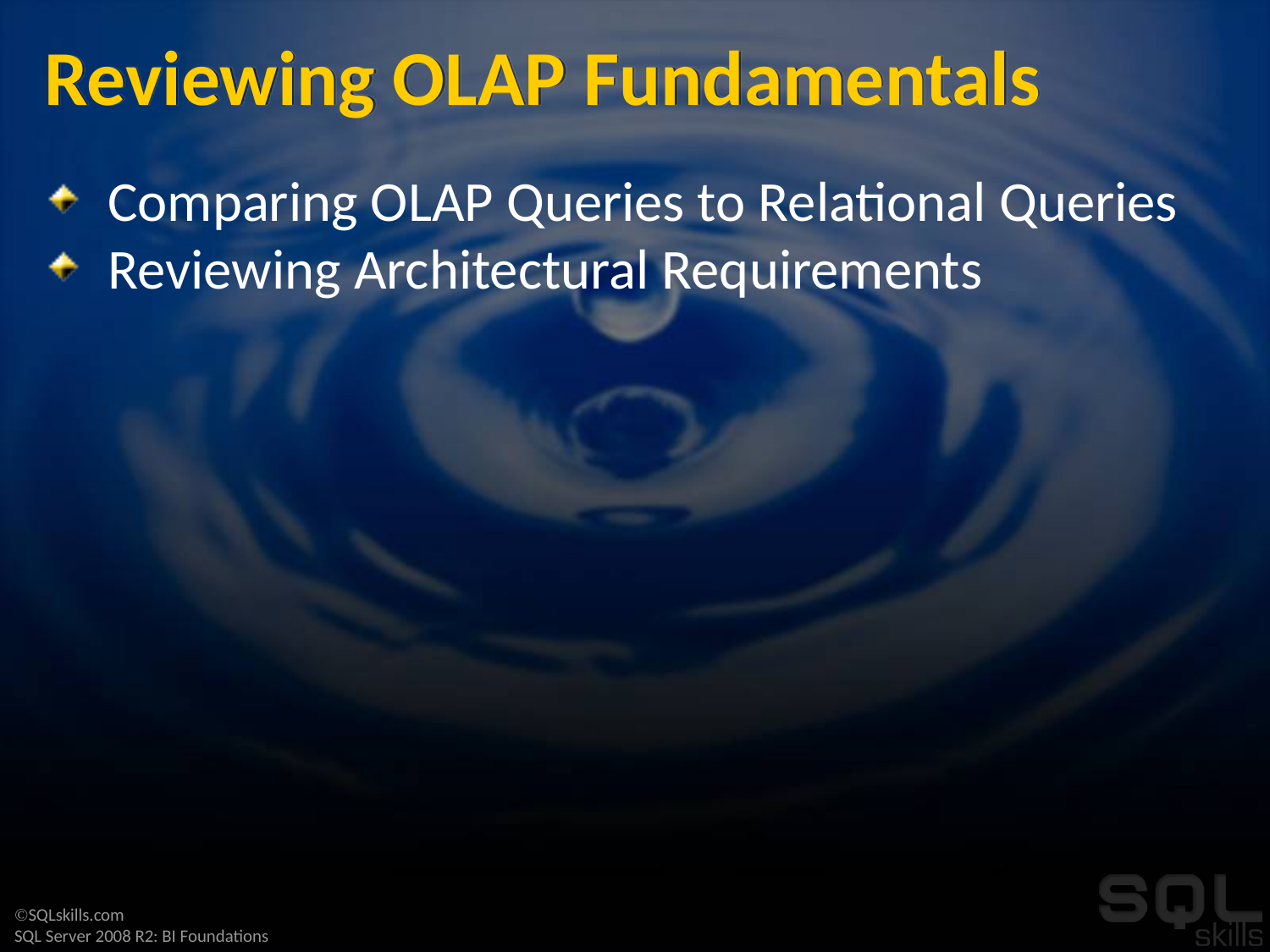

# Reviewing OLAP Fundamentals
Comparing OLAP Queries to Relational Queries
Reviewing Architectural Requirements